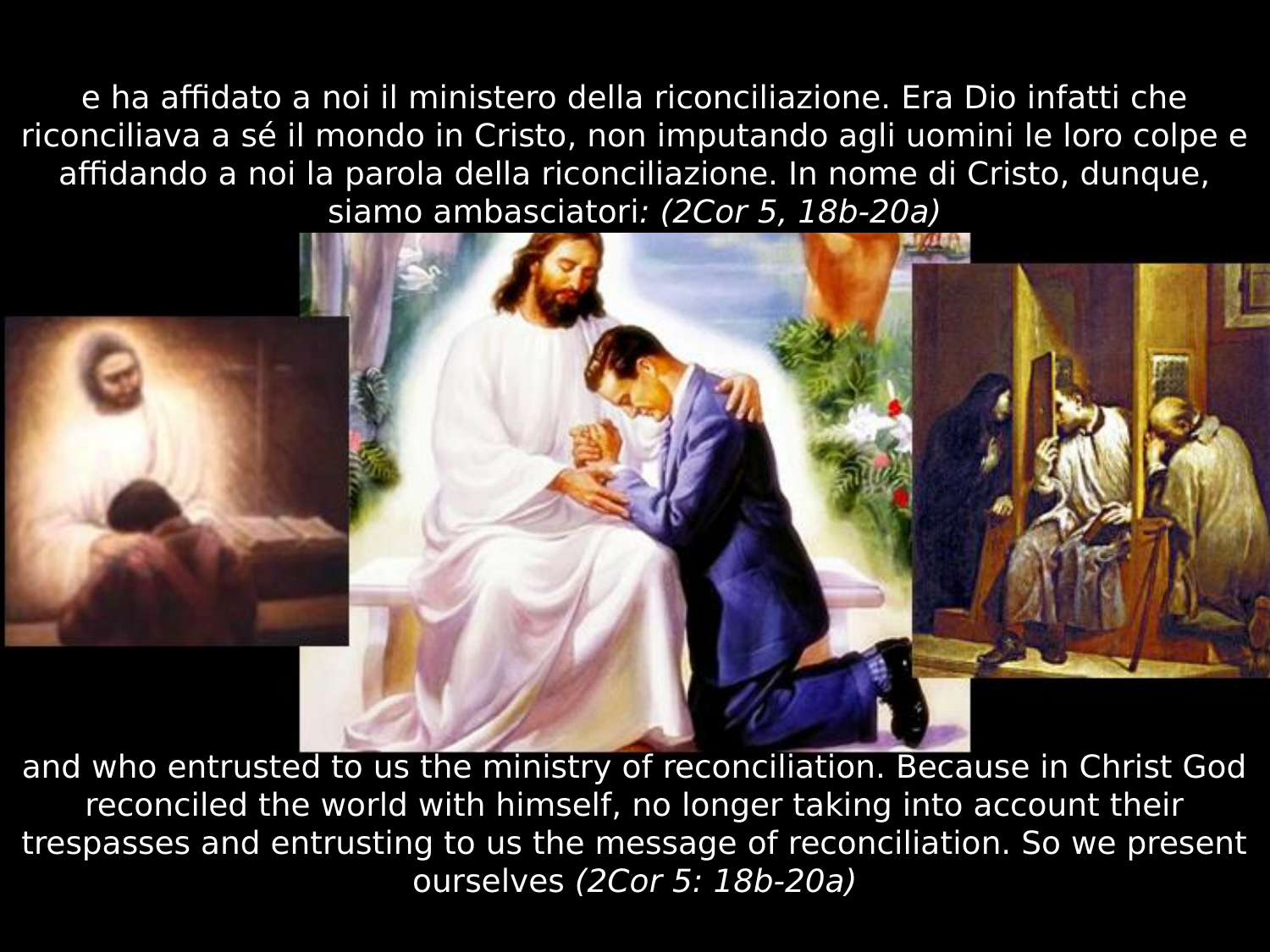

# e ha affidato a noi il ministero della riconciliazione. Era Dio infatti che riconciliava a sé il mondo in Cristo, non imputando agli uomini le loro colpe e affidando a noi la parola della riconciliazione. In nome di Cristo, dunque, siamo ambasciatori: (2Cor 5, 18b-20a)
and who entrusted to us the ministry of reconciliation. Because in Christ God reconciled the world with himself, no longer taking into account their trespasses and entrusting to us the message of reconciliation. So we present ourselves (2Cor 5: 18b-20a)